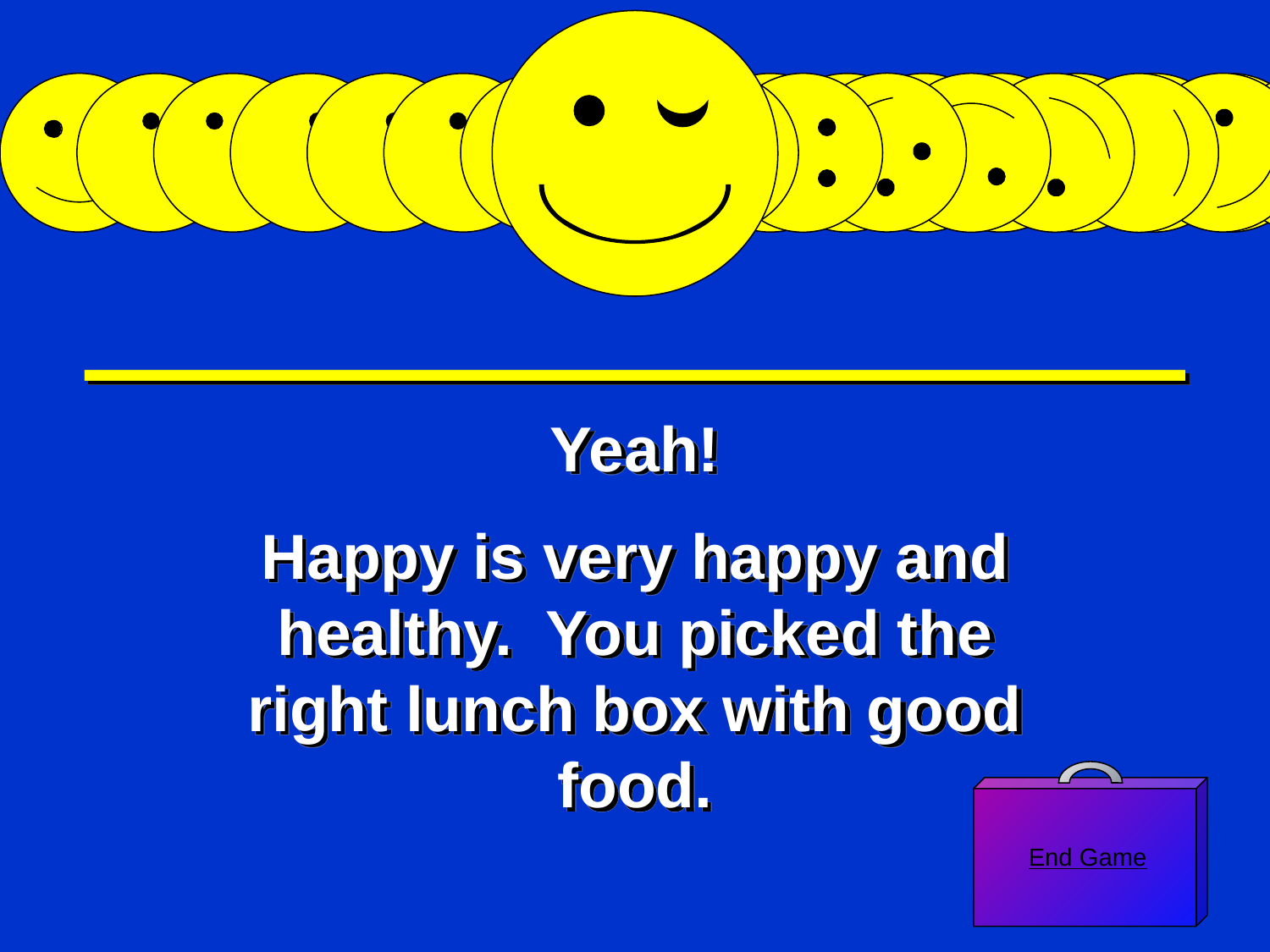

Yeah!
Happy is very happy and healthy.  You picked the right lunch box with good food.
End Game
# Good Answer 10